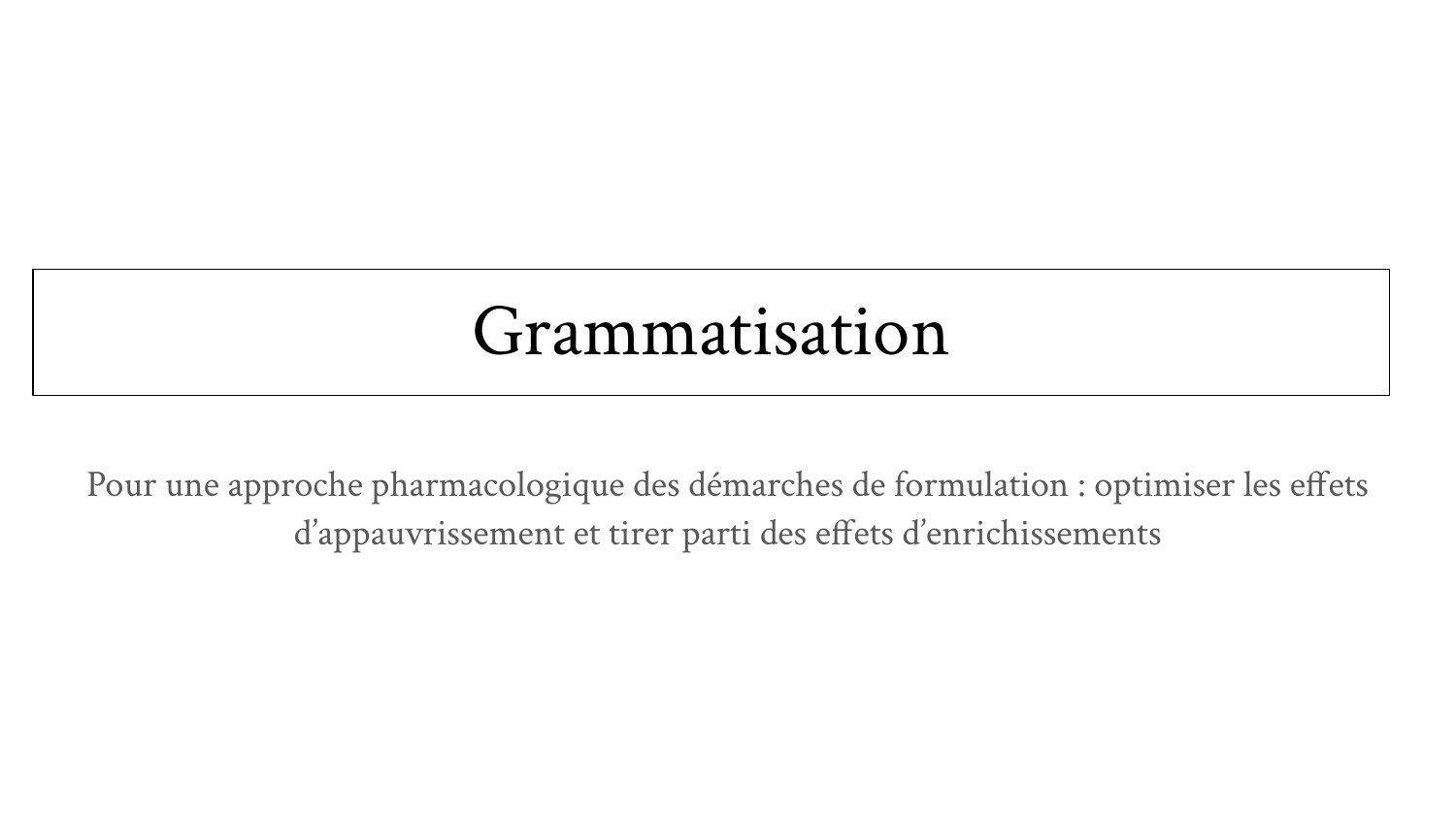

# Grammatisation
Pour une approche pharmacologique des démarches de formulation : optimiser les effets d’appauvrissement et tirer parti des effets d’enrichissements